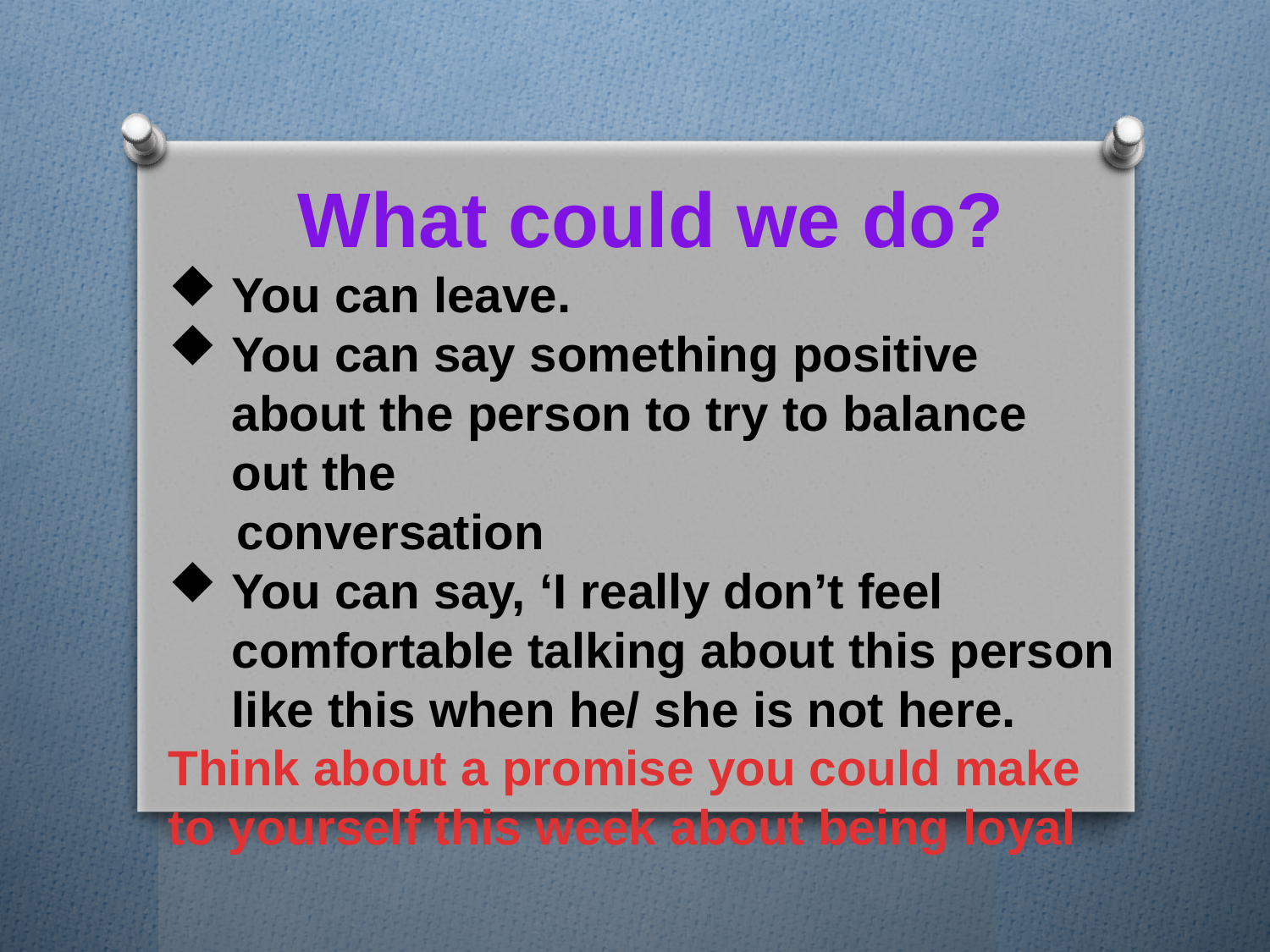

What could we do?
You can leave.
You can say something positive about the person to try to balance out the
     conversation
You can say, ‘I really don’t feel comfortable talking about this person like this when he/ she is not here.
Think about a promise you could make to yourself this week about being loyal